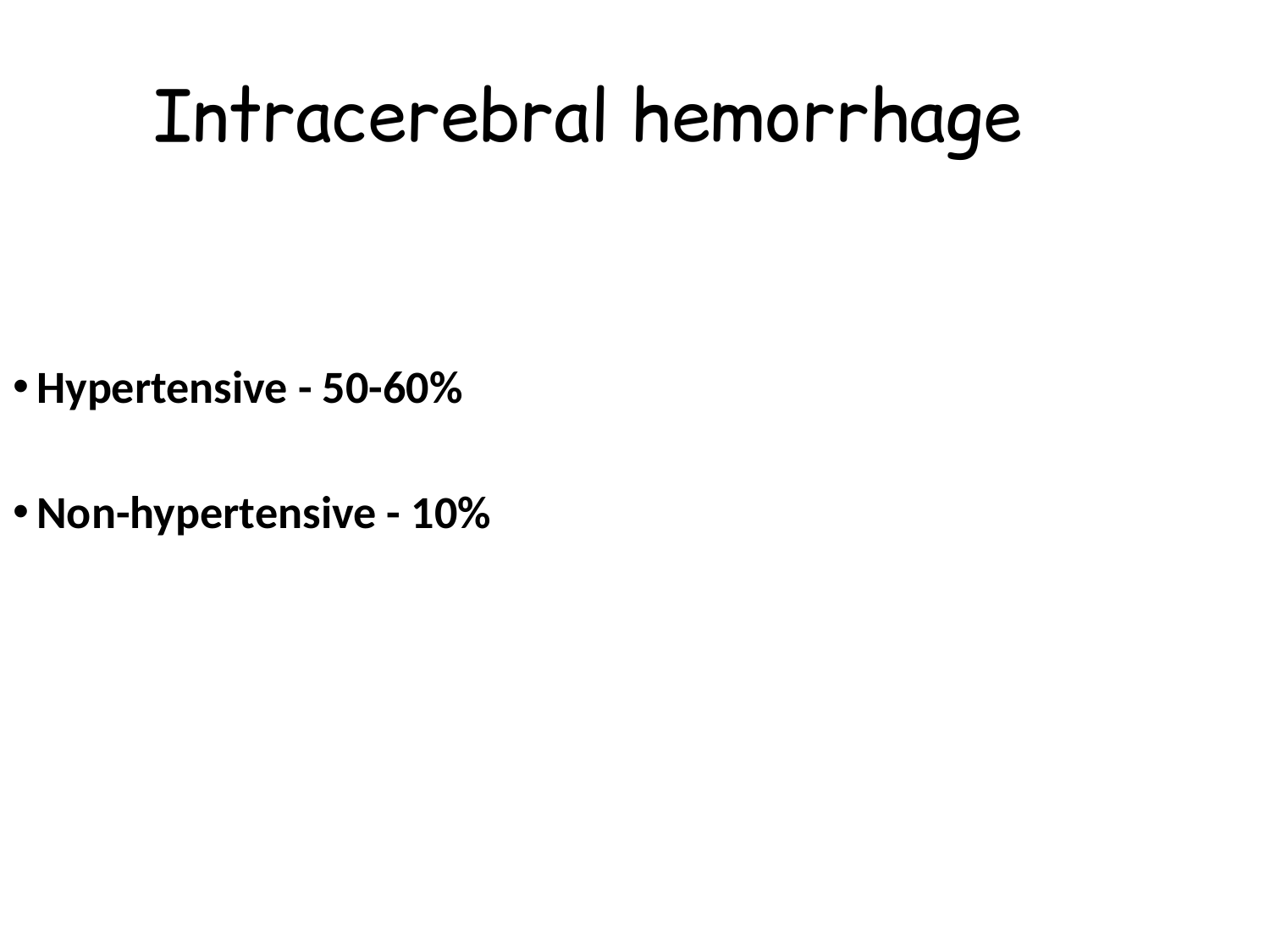

# Intracerebral hemorrhage

Hypertensive - 50-60%

Non-hypertensive - 10%